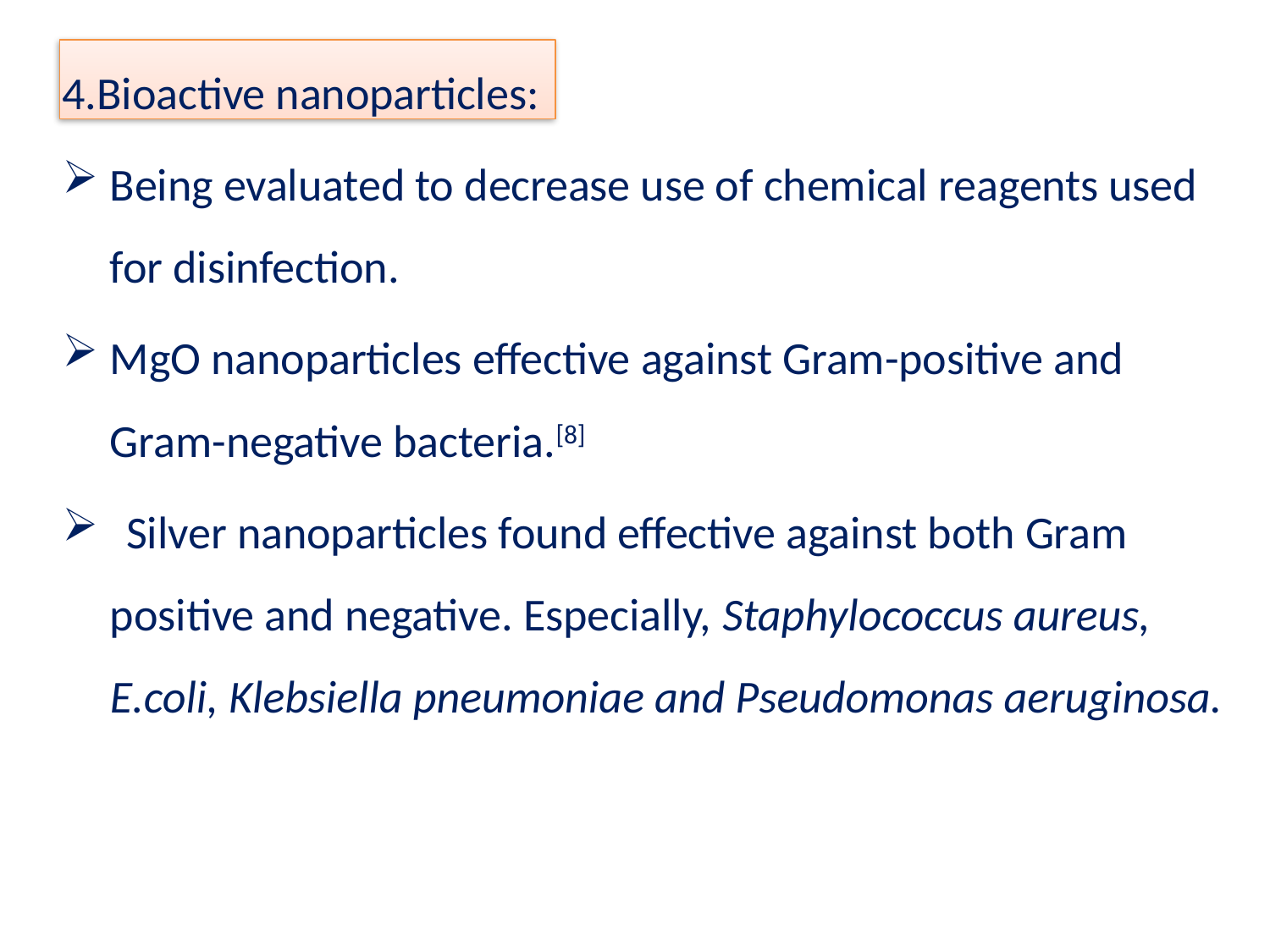

4.Bioactive nanoparticles:
Being evaluated to decrease use of chemical reagents used for disinfection.
MgO nanoparticles effective against Gram-positive and Gram-negative bacteria.[8]
  Silver nanoparticles found effective against both Gram positive and negative. Especially, Staphylococcus aureus, E.coli, Klebsiella pneumoniae and Pseudomonas aeruginosa.